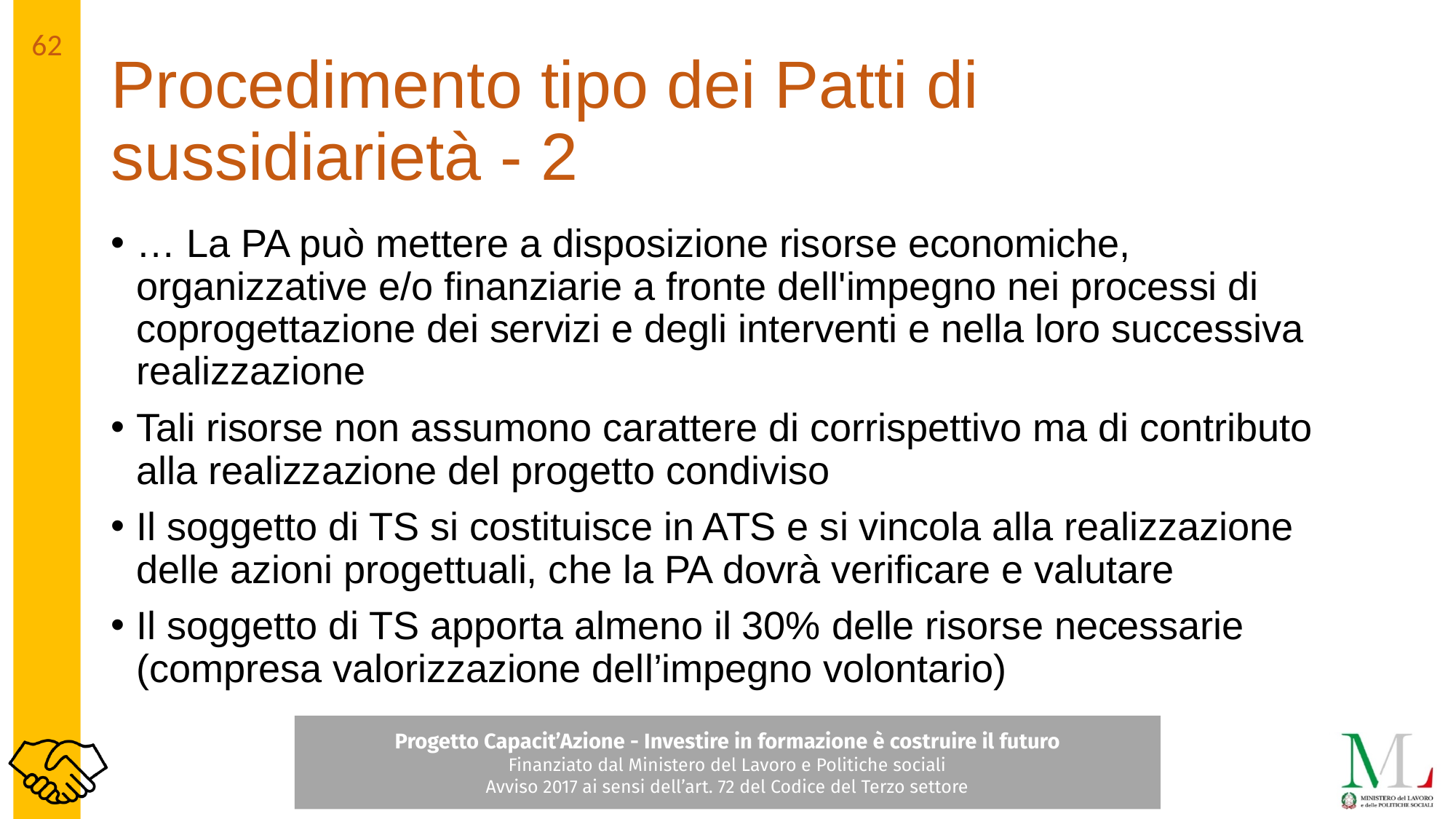

# Procedimento tipo dei Patti di sussidiarietà - 2
… La PA può mettere a disposizione risorse economiche, organizzative e/o finanziarie a fronte dell'impegno nei processi di coprogettazione dei servizi e degli interventi e nella loro successiva realizzazione
Tali risorse non assumono carattere di corrispettivo ma di contributo alla realizzazione del progetto condiviso
Il soggetto di TS si costituisce in ATS e si vincola alla realizzazione delle azioni progettuali, che la PA dovrà verificare e valutare
Il soggetto di TS apporta almeno il 30% delle risorse necessarie (compresa valorizzazione dell’impegno volontario)
62